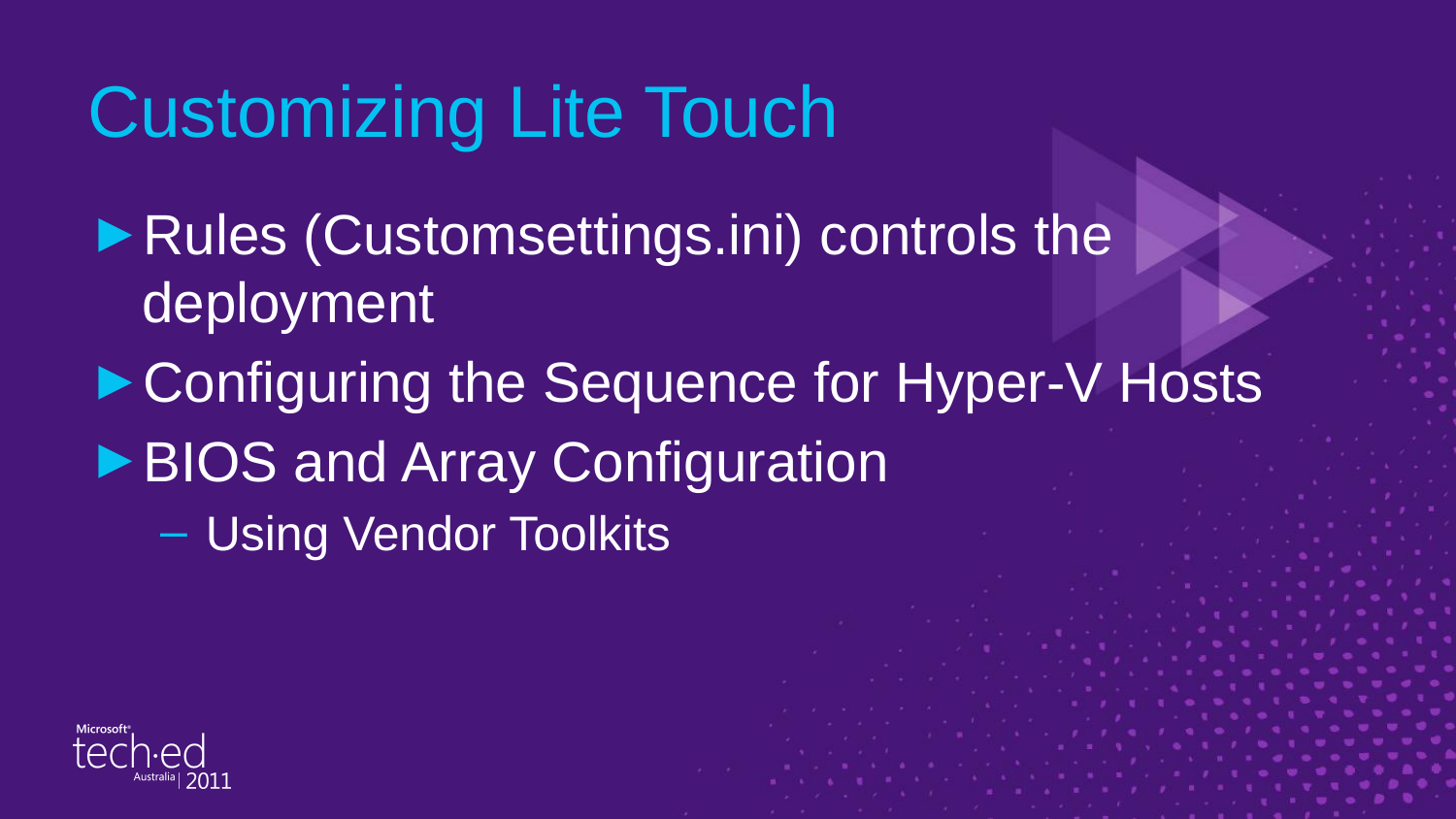

# Customizing Lite Touch
Rules (Customsettings.ini) controls the deployment
Configuring the Sequence for Hyper-V Hosts
BIOS and Array Configuration
Using Vendor Toolkits